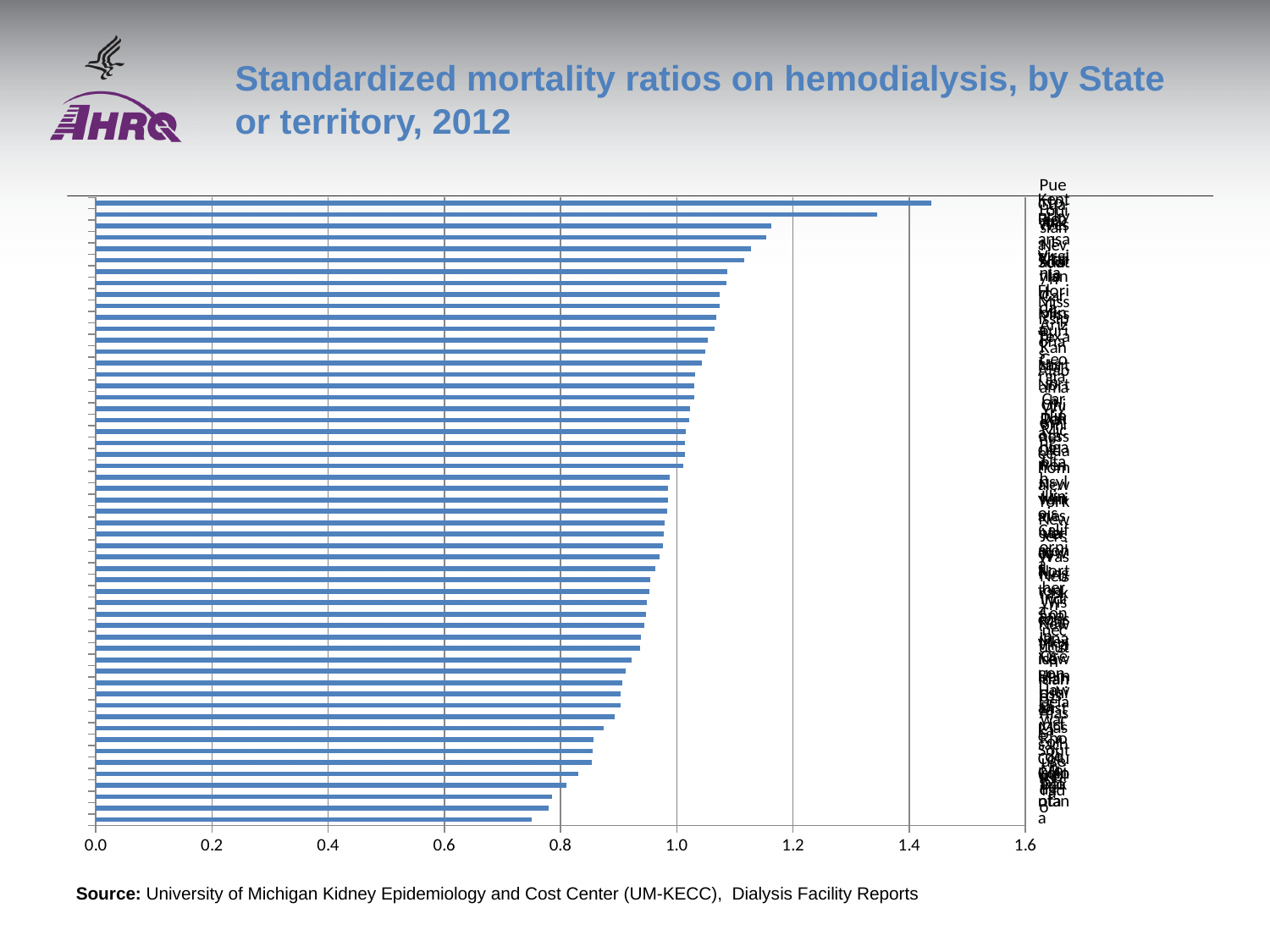

# Standardized mortality ratios on hemodialysis, by State or territory, 2012

### Chart

| Category | 2012 |
|---|---|
| Montana                  | 0.750985 |
| Colorado                 | 0.77884 |
| Maine                    | 0.784808 |
| South Dakota             | 0.810321 |
| Rhode Island             | 0.830174 |
| Massachusetts            | 0.853282 |
| District of Columbia  | 0.855194 |
| Alaska                   | 0.856196 |
| Delaware                 | 0.87441 |
| Hawaii                   | 0.893319 |
| Idaho                    | 0.903576 |
| New Hampshire          | 0.903796 |
| Oregon                   | 0.906194 |
| Virgin Islands | 0.91201 |
| New Mexico               | 0.922644 |
| Connecticut              | 0.936403 |
| Wisconsin                | 0.937864 |
| Indiana                  | 0.943758 |
| Northern Marianas | 0.947509 |
| Nebraska                 | 0.948577 |
| Washington               | 0.952791 |
| Iowa                     | 0.954456 |
| Vermont                  | 0.963542 |
| California               | 0.970515 |
| New Jersey               | 0.976758 |
| Minnesota                | 0.978449 |
| Illinois                 | 0.979048 |
| New York                 | 0.983224 |
| Pennsylvania             | 0.984605 |
| Utah                     | 0.984883 |
| Oklahoma                 | 0.98804 |
| Michigan                 | 1.011275 |
| Tennessee                | 1.013912 |
| Wyoming                  | 1.014076 |
| Ohio                     | 1.015636 |
| North Dakota             | 1.021983 |
| North Carolina           | 1.023525 |
| Alabama                  | 1.030286 |
| Georgia                  | 1.030288 |
| Kansas                   | 1.032028 |
| Texas                    | 1.043173 |
| Arizona                  | 1.049523 |
| Missouri                 | 1.053555 |
| Mississippi              | 1.064793 |
| Florida                  | 1.067468 |
| South Carolina           | 1.074119 |
| Maryland                 | 1.074475 |
| Virginia                 | 1.085753 |
| Nevada                   | 1.087171 |
| West Virginia            | 1.116676 |
| Arkansas                 | 1.127426 |
| Louisiana                | 1.153729 |
| Kentucky                 | 1.163016 |
| Guam | 1.344752 |
| Puerto Rico | 1.437517 |
Source: University of Michigan Kidney Epidemiology and Cost Center (UM-KECC),  Dialysis Facility Reports